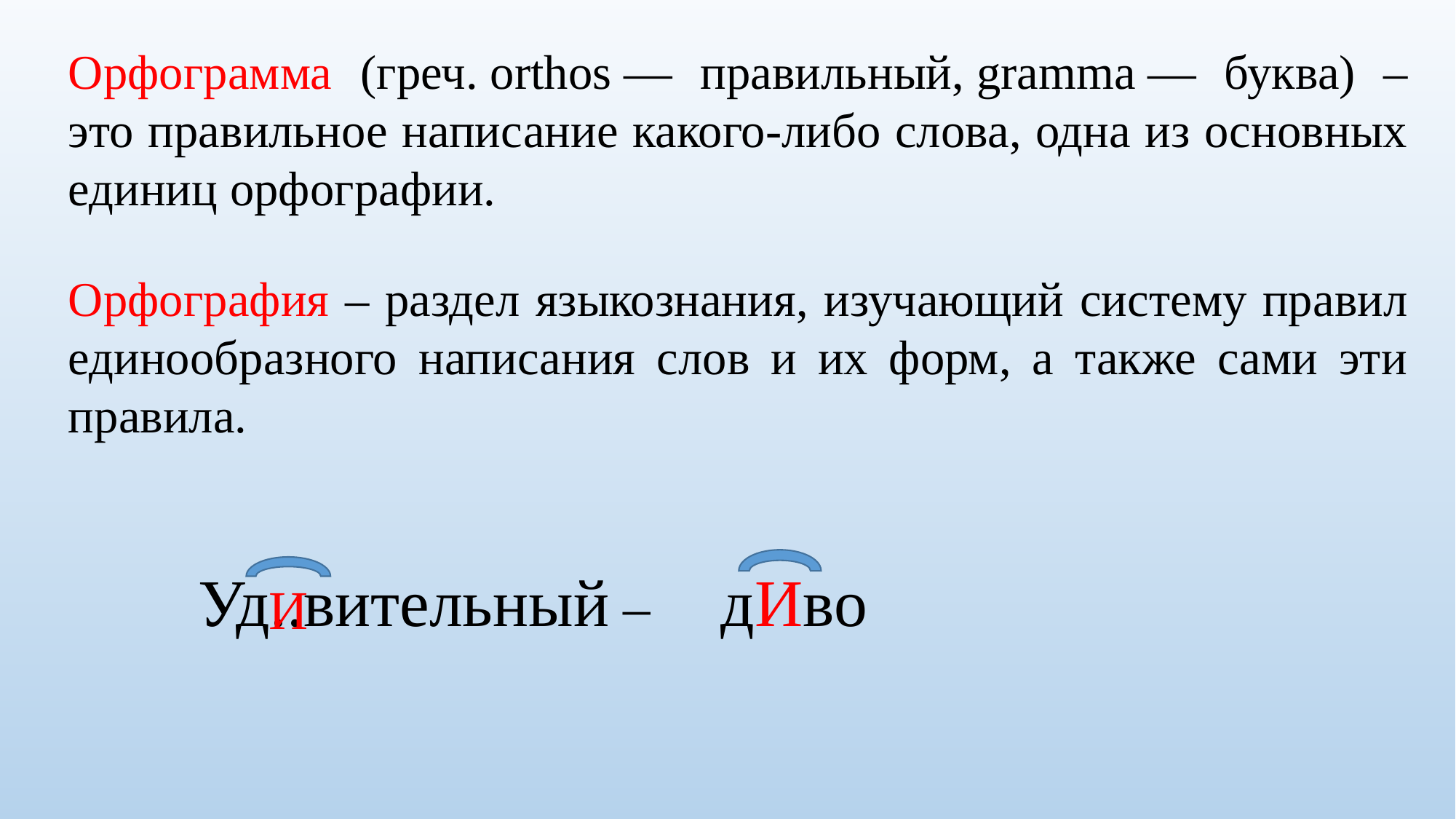

Орфограмма (греч. orthos — правильный, gramma — буква) – это правильное написание какого-либо слова, одна из основных единиц орфографии.
Орфография – раздел языкознания, изучающий систему правил единообразного написания слов и их форм, а также сами эти правила.

Уд..вительный –
дИво

И